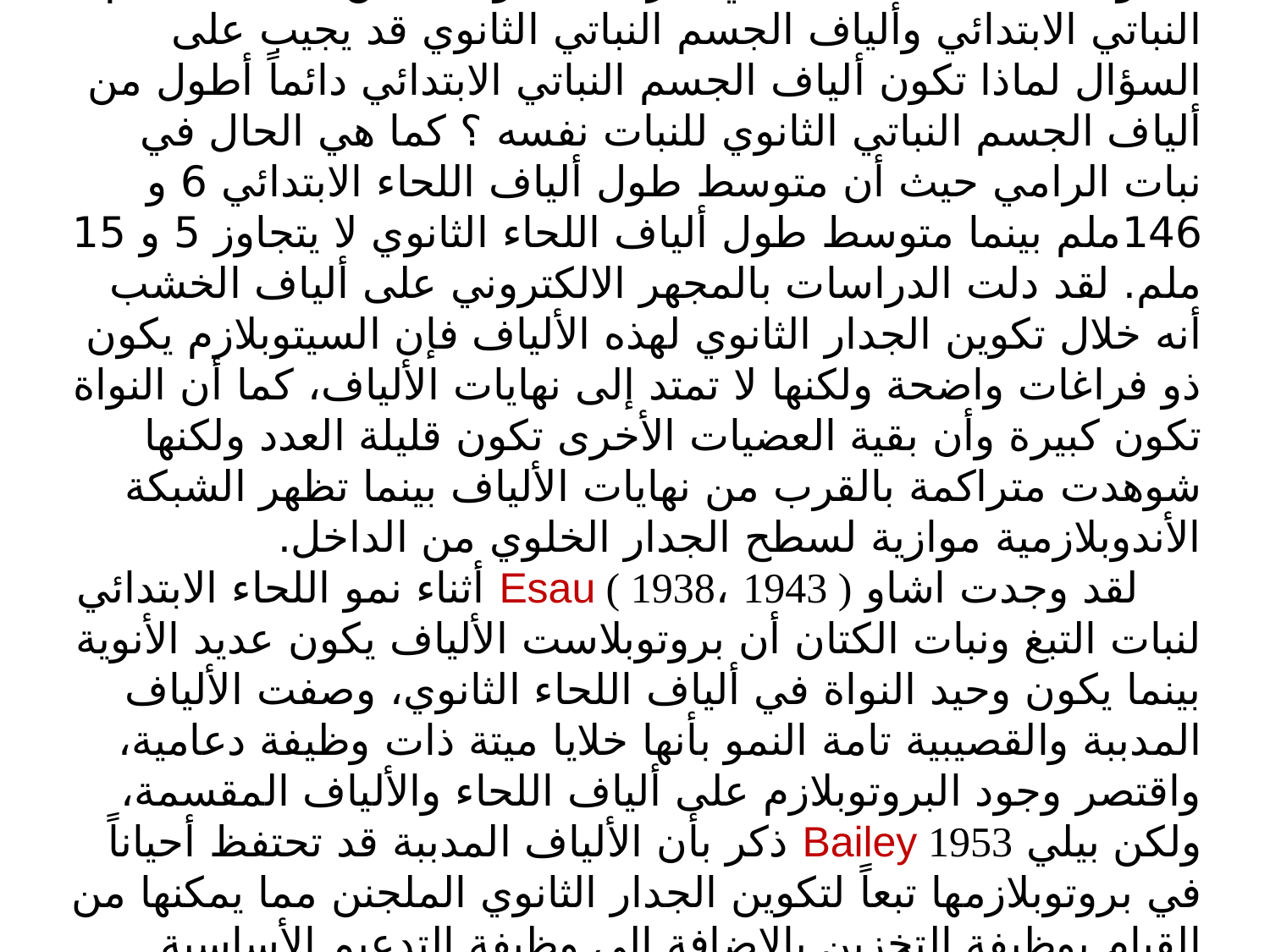

وهذا الاختلاف الثابت في طريقة النمو لكل من ألياف الجسم النباتي الابتدائي وألياف الجسم النباتي الثانوي قد يجيب على السؤال لماذا تكون ألياف الجسم النباتي الابتدائي دائماً أطول من ألياف الجسم النباتي الثانوي للنبات نفسه ؟ كما هي الحال في نبات الرامي حيث أن متوسط طول ألياف اللحاء الابتدائي 6 و 146ملم بينما متوسط طول ألياف اللحاء الثانوي لا يتجاوز 5 و 15 ملم. لقد دلت الدراسات بالمجهر الالكتروني على ألياف الخشب أنه خلال تكوين الجدار الثانوي لهذه الألياف فإن السيتوبلازم يكون ذو فراغات واضحة ولكنها لا تمتد إلى نهايات الألياف، كما أن النواة تكون كبيرة وأن بقية العضيات الأخرى تكون قليلة العدد ولكنها شوهدت متراكمة بالقرب من نهايات الألياف بينما تظهر الشبكة الأندوبلازمية موازية لسطح الجدار الخلوي من الداخل.
لقد وجدت اشاو Esau ( 1938، 1943 ) أثناء نمو اللحاء الابتدائي لنبات التبغ ونبات الكتان أن بروتوبلاست الألياف يكون عديد الأنوية بينما يكون وحيد النواة في ألياف اللحاء الثانوي، وصفت الألياف المدببة والقصيبية تامة النمو بأنها خلايا ميتة ذات وظيفة دعامية، واقتصر وجود البروتوبلازم على ألياف اللحاء والألياف المقسمة، ولكن بيلي Bailey 1953 ذكر بأن الألياف المدببة قد تحتفظ أحياناً في بروتوبلازمها تبعاً لتكوين الجدار الثانوي الملجنن مما يمكنها من القيام بوظيفة التخزين بالإضافة إلى وظيفة التدعيم الأساسية.